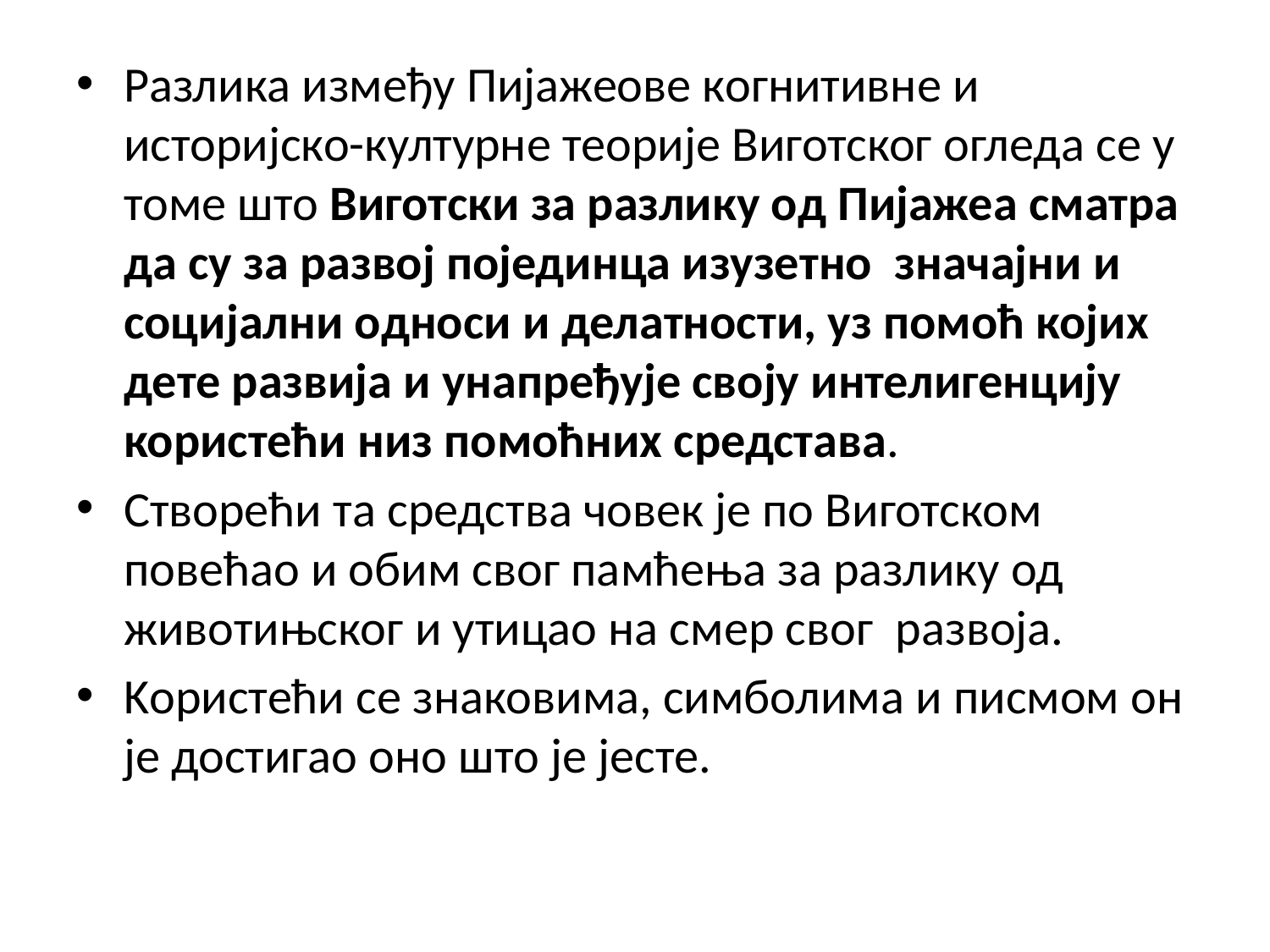

Разлика између Пијажеове когнитивне и историјско-културне теорије Виготског огледа се у томе што Виготски за разлику од Пијажеа сматра да су за развој појединца изузетно  значајни и социјални односи и делатности, уз помоћ којих дете развија и унапређује своју интелигенцију користећи низ помоћних средстава.
Створећи та средства човек је по Виготском повећао и обим свог памћења за разлику од животињског и утицао на смер свог  развоја.
Kористећи се знаковима, симболима и писмом он је достигао оно што је јесте.